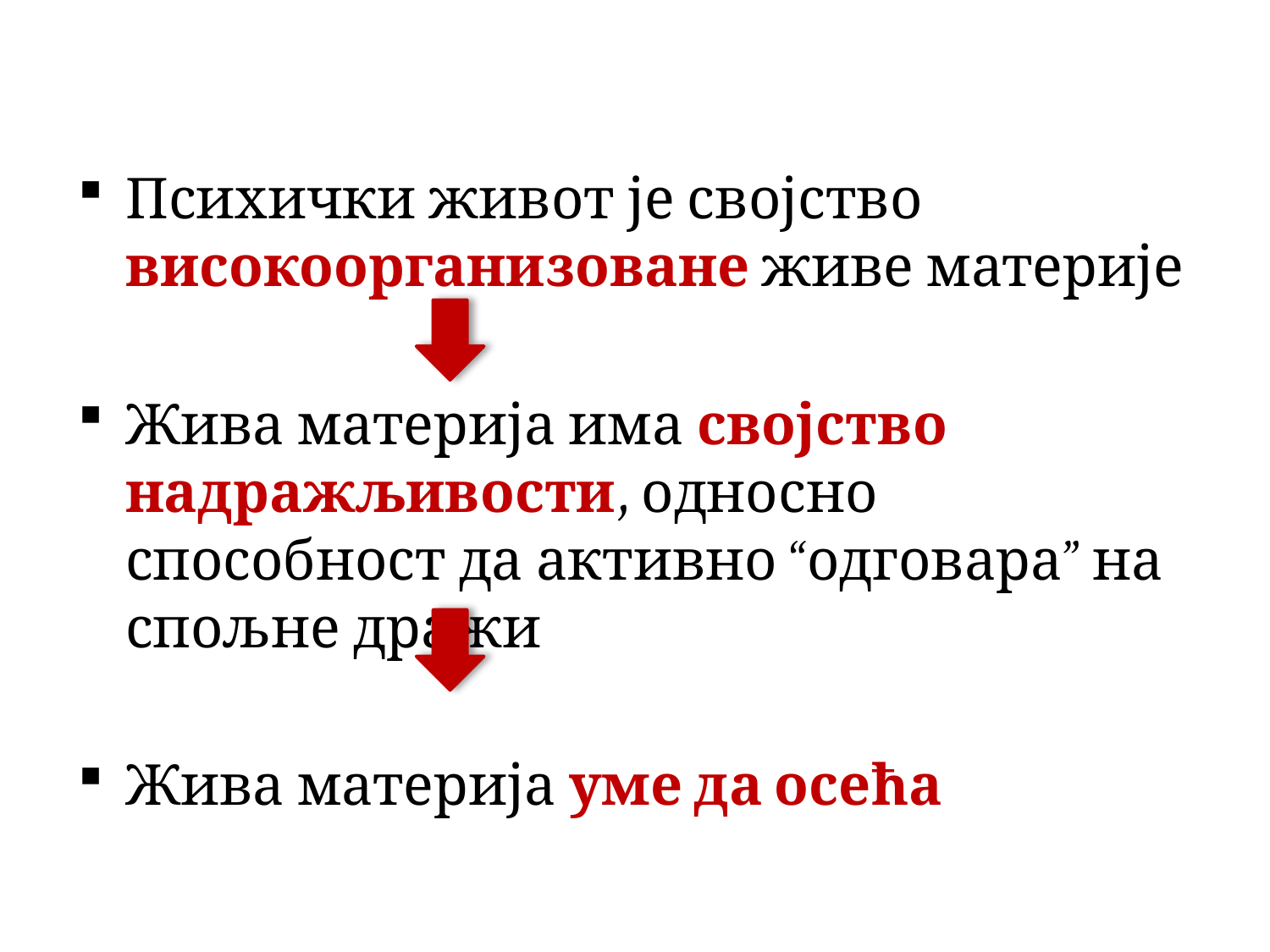

#
Психички живот је својство високоорганизоване живе материје

Жива материја има својство надражљивости, односно способност да активно “одговара” на спољне дражи

Жива материја уме да осећа